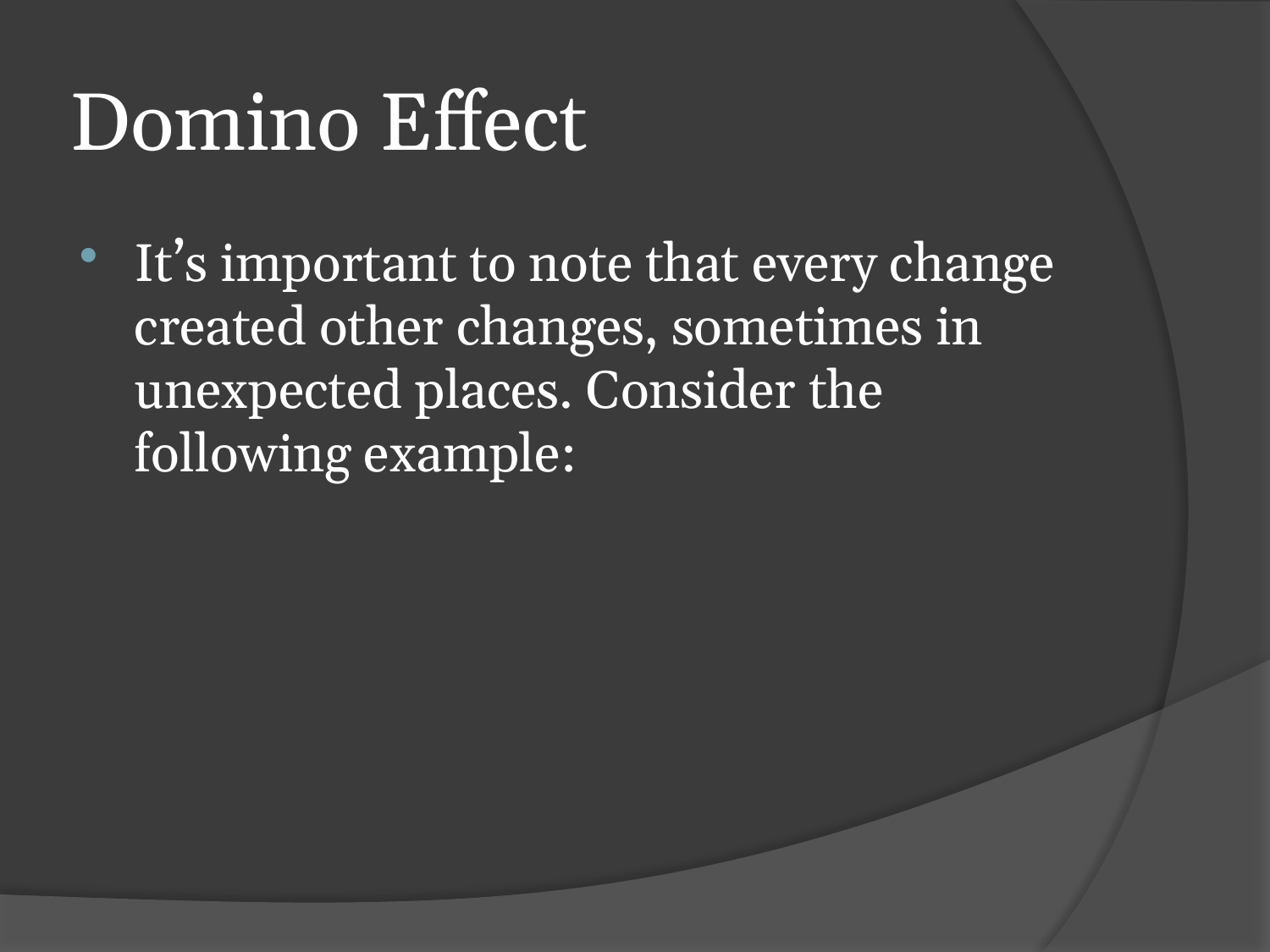

# Domino Effect
It’s important to note that every change created other changes, sometimes in unexpected places. Consider the following example: